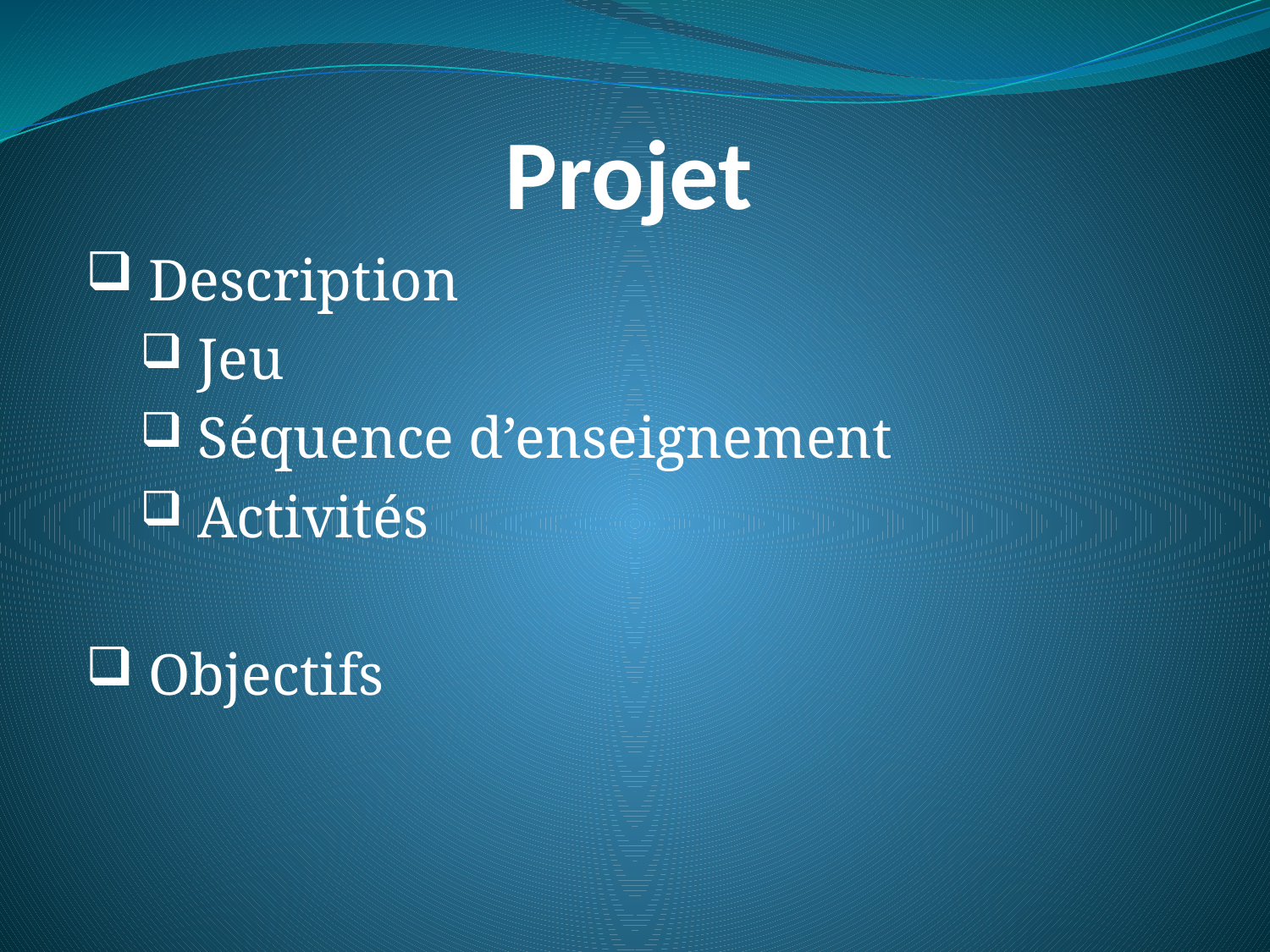

# Projet
 Description
 Jeu
 Séquence d’enseignement
 Activités

 Objectifs